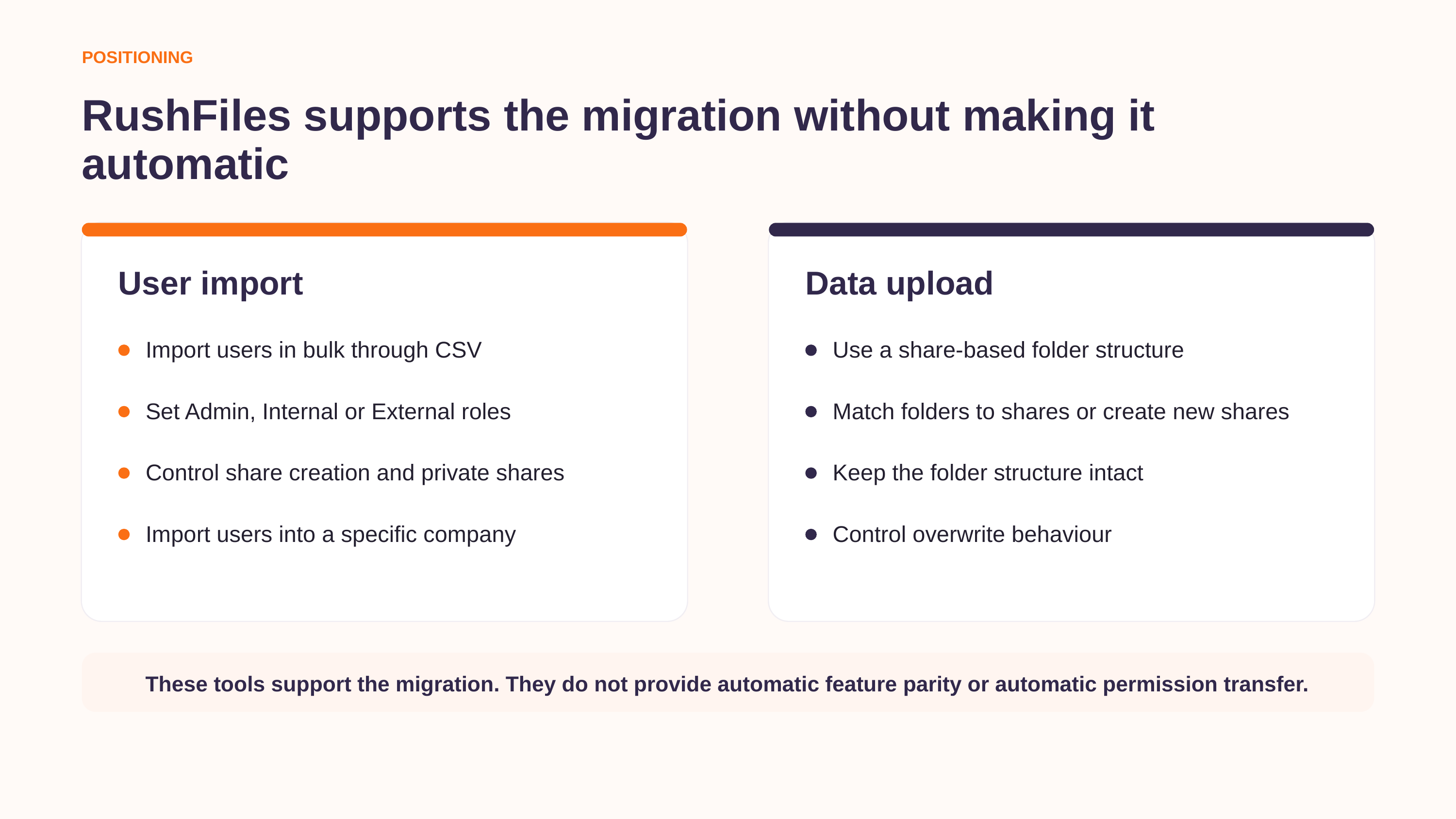

POSITIONING
RushFiles supports the migration without making it automatic

User import
Data upload
Import users in bulk through CSV
Use a share-based folder structure

Set Admin, Internal or External roles
Match folders to shares or create new shares

Control share creation and private shares
Keep the folder structure intact

Import users into a specific company
Control overwrite behaviour

These tools support the migration. They do not provide automatic feature parity or automatic permission transfer.